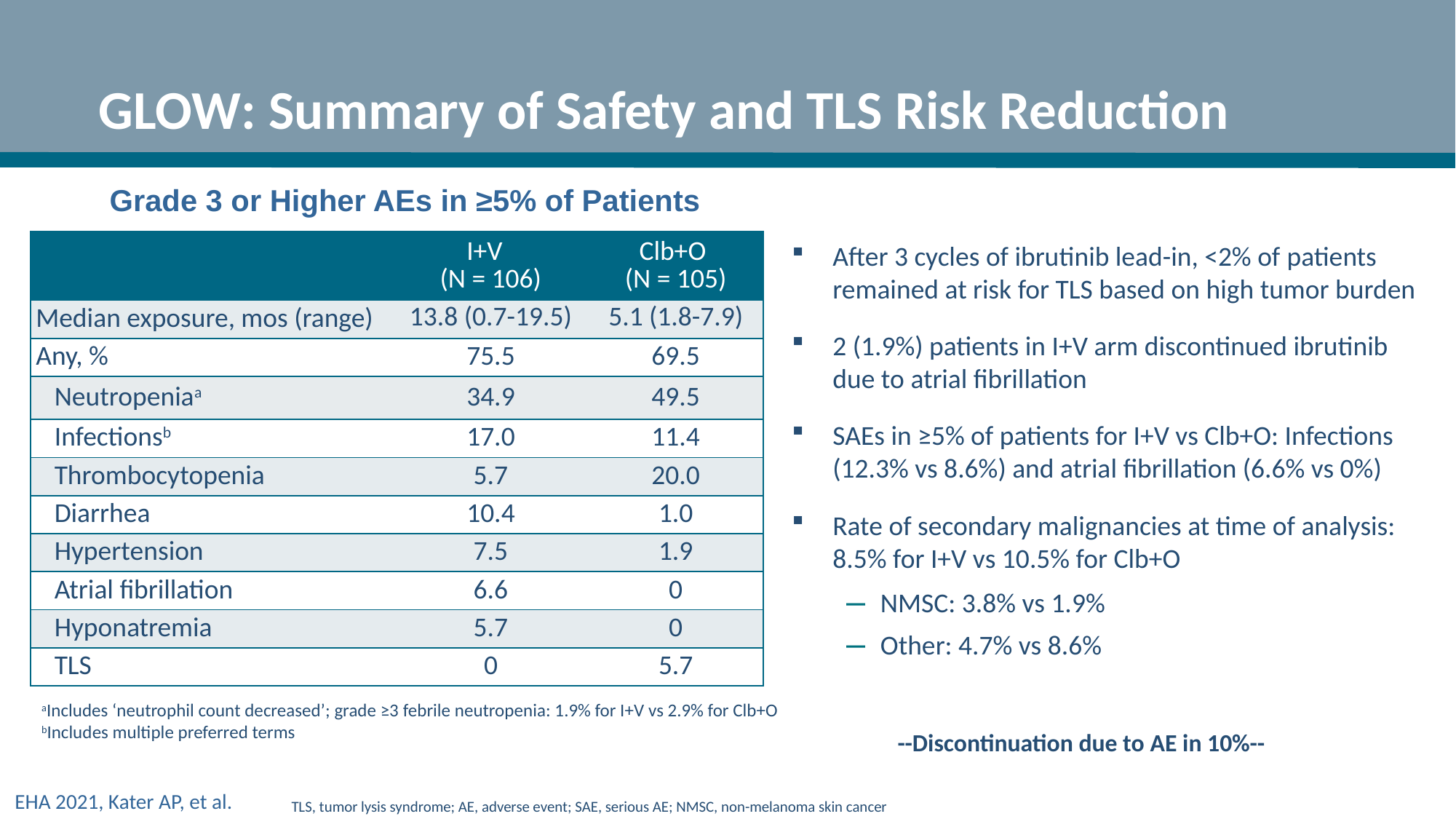

# GLOW: Summary of Safety and TLS Risk Reduction
Grade 3 or Higher AEs in ≥5% of Patients
|  | I+V (N = 106) | Clb+O (N = 105) |
| --- | --- | --- |
| Median exposure, mos (range) | 13.8 (0.7-19.5) | 5.1 (1.8-7.9) |
| Any, % | 75.5 | 69.5 |
| Neutropeniaa | 34.9 | 49.5 |
| Infectionsb | 17.0 | 11.4 |
| Thrombocytopenia | 5.7 | 20.0 |
| Diarrhea | 10.4 | 1.0 |
| Hypertension | 7.5 | 1.9 |
| Atrial fibrillation | 6.6 | 0 |
| Hyponatremia | 5.7 | 0 |
| TLS | 0 | 5.7 |
After 3 cycles of ibrutinib lead-in, <2% of patients remained at risk for TLS based on high tumor burden
2 (1.9%) patients in I+V arm discontinued ibrutinib due to atrial fibrillation
SAEs in ≥5% of patients for I+V vs Clb+O: Infections (12.3% vs 8.6%) and atrial fibrillation (6.6% vs 0%)
Rate of secondary malignancies at time of analysis: 8.5% for I+V vs 10.5% for Clb+O
NMSC: 3.8% vs 1.9%
Other: 4.7% vs 8.6%
aIncludes ‘neutrophil count decreased’; grade ≥3 febrile neutropenia: 1.9% for I+V vs 2.9% for Clb+O
bIncludes multiple preferred terms

--Discontinuation due to AE in 10%--
TLS, tumor lysis syndrome; AE, adverse event; SAE, serious AE; NMSC, non-melanoma skin cancer